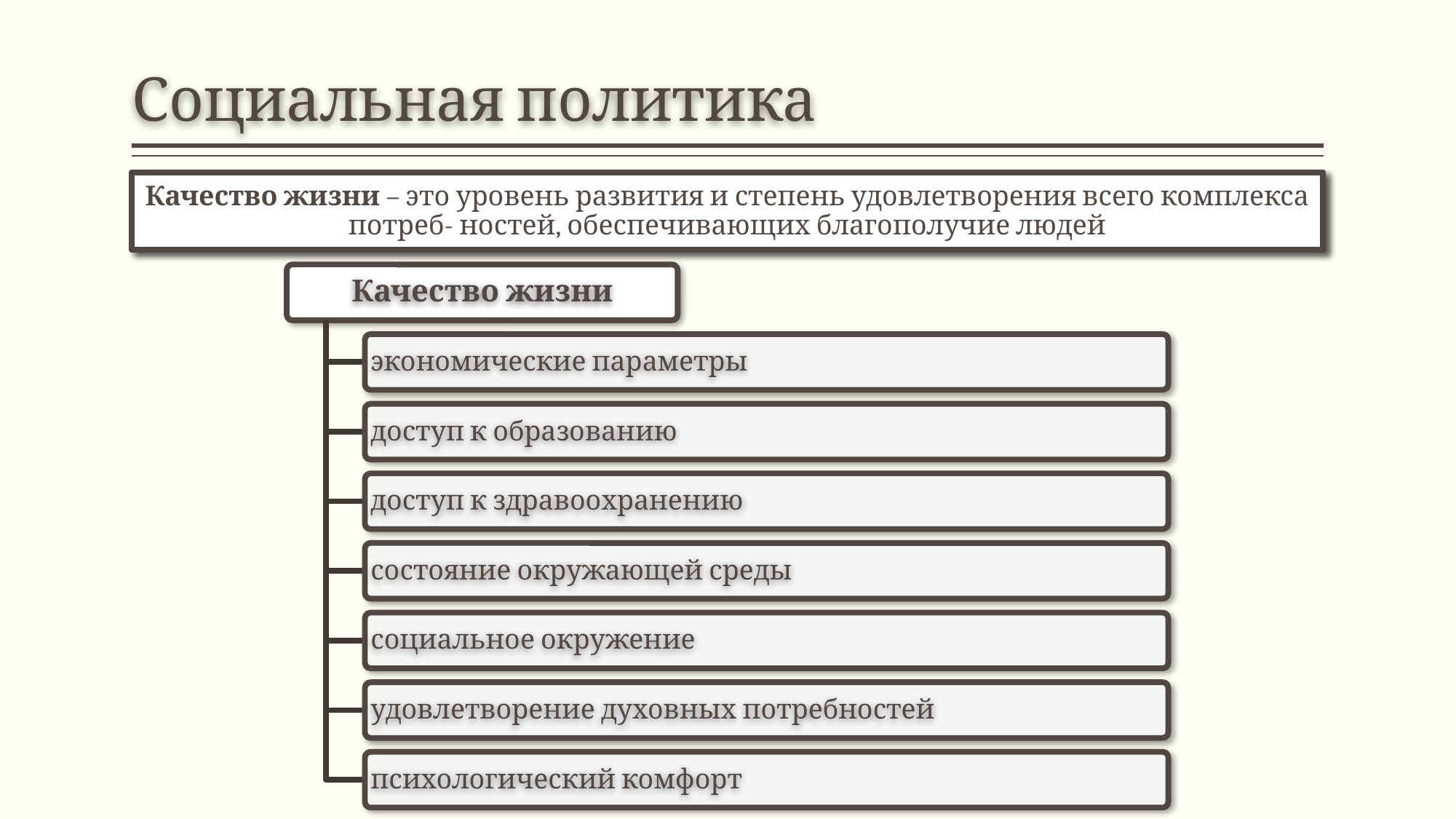

# Социальная политика

Качество жизни – это уровень развития и степень удовлетворения всего комплекса потреб- ностей, обеспечивающих благополучие людей

Качество жизни

экономические параметры

доступ к образованию

доступ к здравоохранению

состояние окружающей среды

социальное окружение

удовлетворение духовных потребностей

психологический комфорт